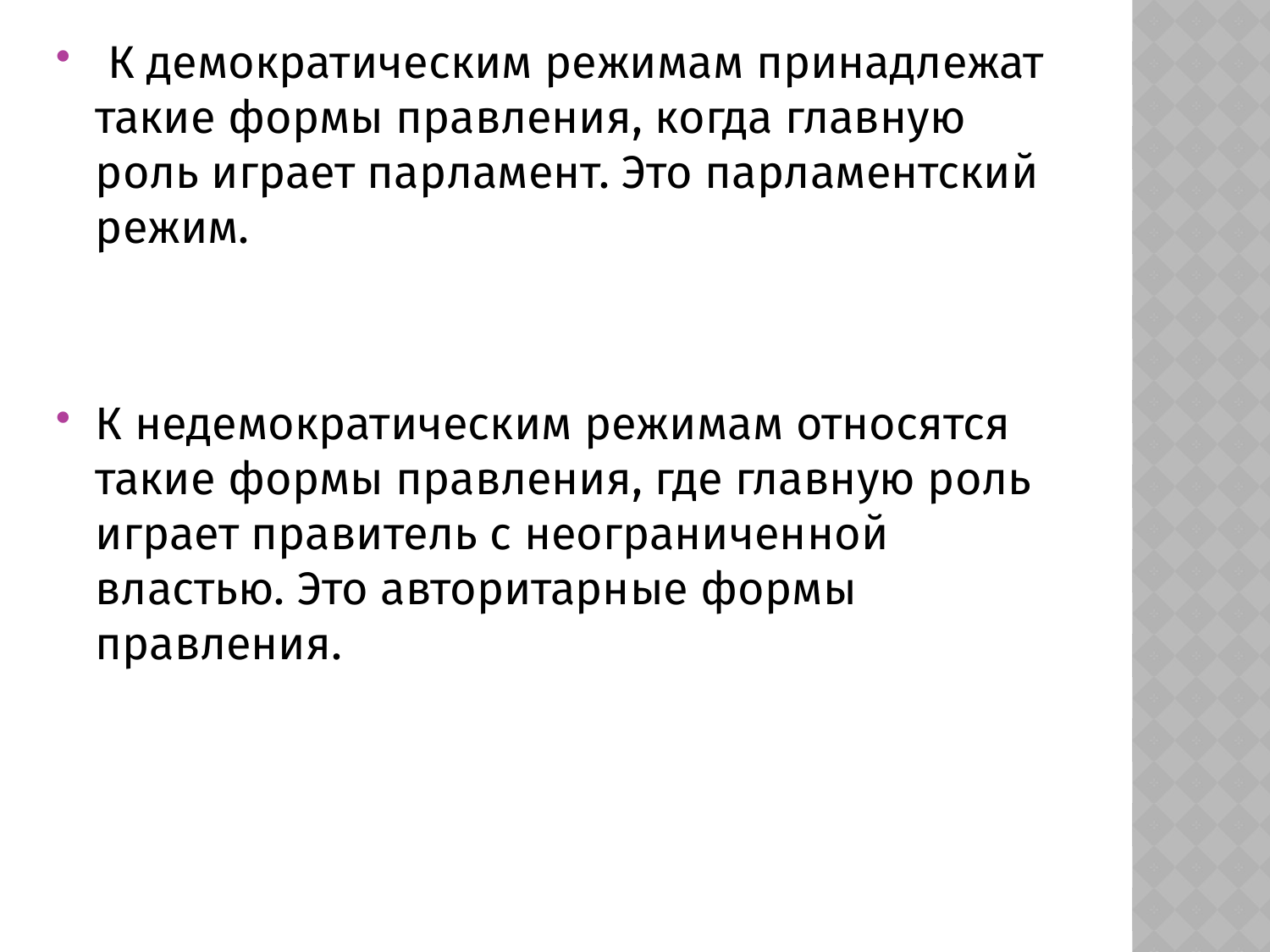

К демократическим режимам принадлежат такие формы правления, когда главную роль играет парламент. Это парламентский режим.

К недемократическим режимам относятся такие формы правления, где главную роль играет правитель с неограниченной властью. Это авторитарные формы правления.